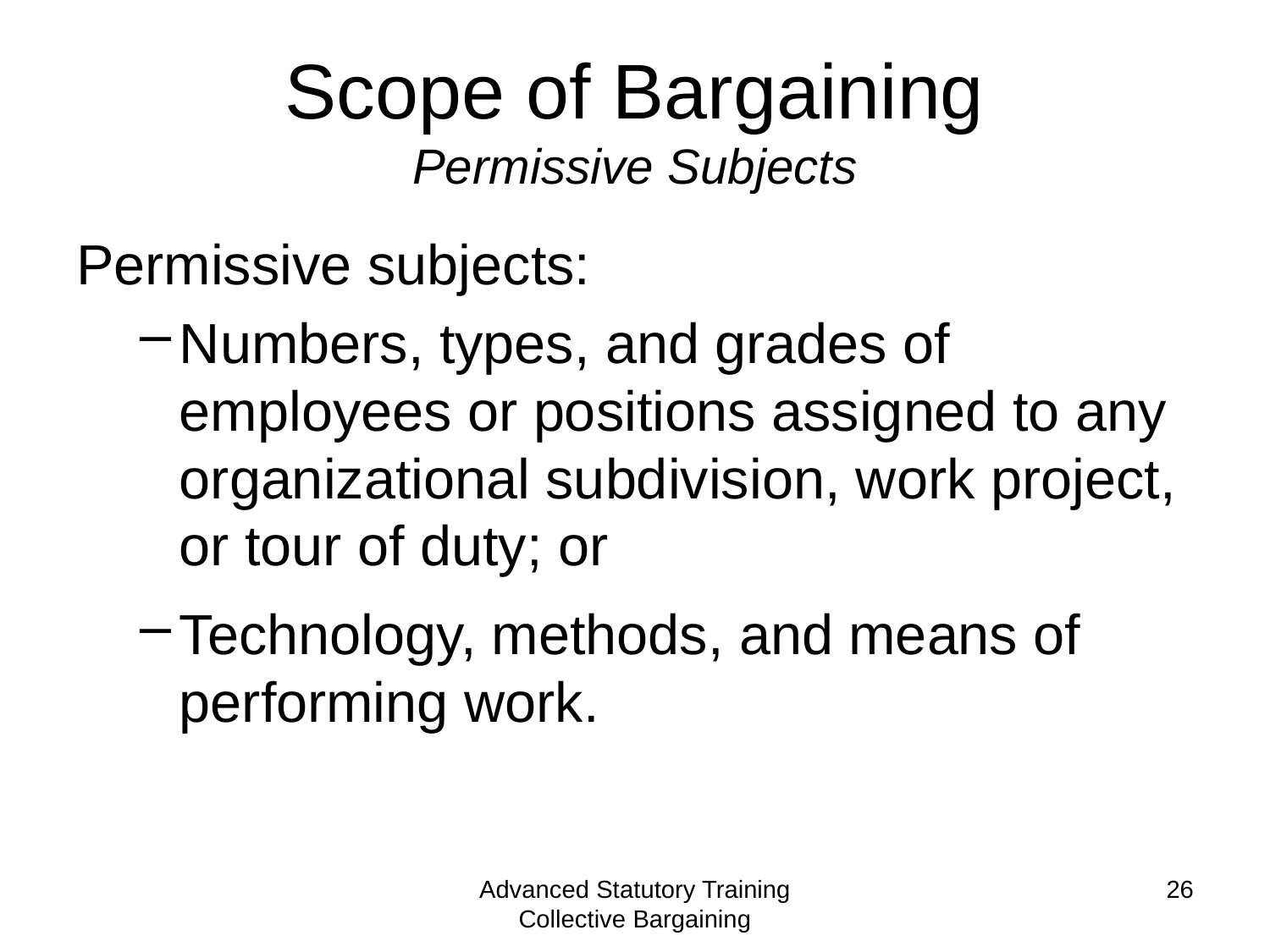

# Scope of Bargaining Permissive Subjects
Permissive subjects:
Numbers, types, and grades of employees or positions assigned to any organizational subdivision, work project, or tour of duty; or
Technology, methods, and means of performing work.

Advanced Statutory Training Collective Bargaining
26